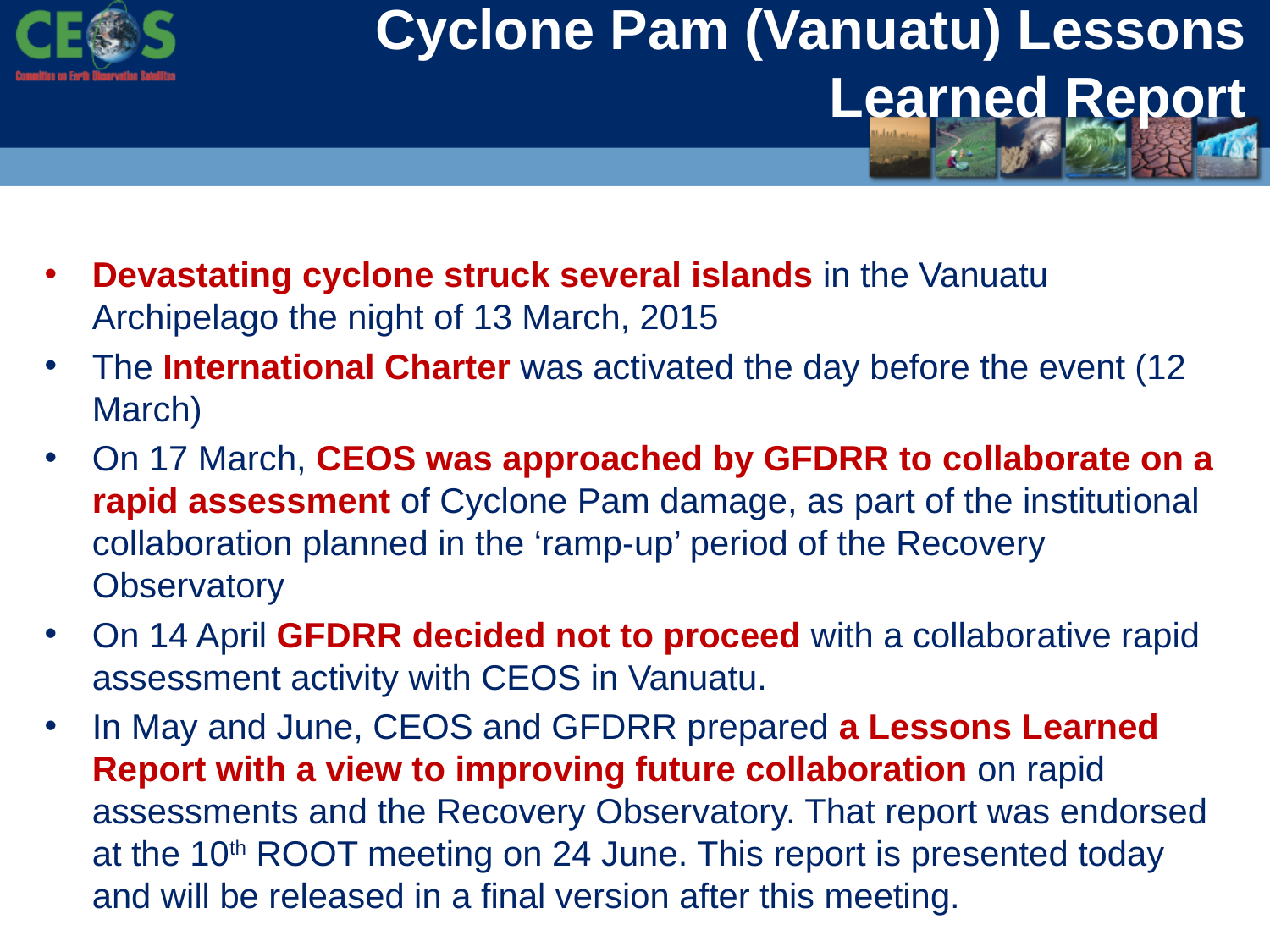

# Cyclone Pam (Vanuatu) Lessons Learned Report
Devastating cyclone struck several islands in the Vanuatu Archipelago the night of 13 March, 2015
The International Charter was activated the day before the event (12 March)
On 17 March, CEOS was approached by GFDRR to collaborate on a rapid assessment of Cyclone Pam damage, as part of the institutional collaboration planned in the ‘ramp-up’ period of the Recovery Observatory
On 14 April GFDRR decided not to proceed with a collaborative rapid assessment activity with CEOS in Vanuatu.
In May and June, CEOS and GFDRR prepared a Lessons Learned Report with a view to improving future collaboration on rapid assessments and the Recovery Observatory. That report was endorsed at the 10th ROOT meeting on 24 June. This report is presented today and will be released in a final version after this meeting.